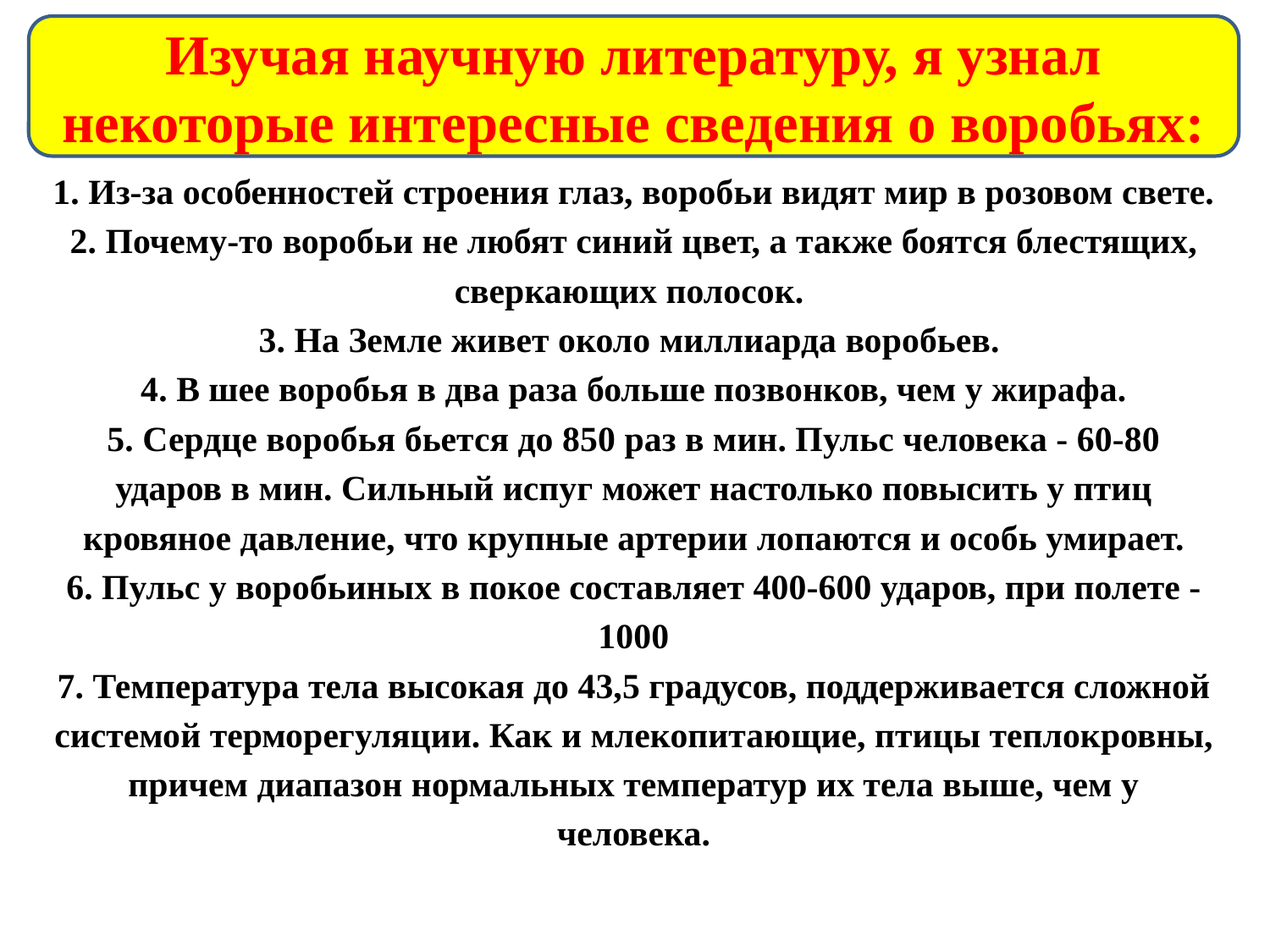

Изучая научную литературу, я узнал некоторые интересные сведения о воробьях:
1. Из-за особенностей строения глаз, воробьи видят мир в розовом свете.
2. Почему-то воробьи не любят синий цвет, а также боятся блестящих,
сверкающих полосок.
3. На Земле живет около миллиарда воробьев.
4. В шее воробья в два раза больше позвонков, чем у жирафа.
5. Сердце воробья бьется до 850 раз в мин. Пульс человека - 60-80
ударов в мин. Сильный испуг может настолько повысить у птиц
кровяное давление, что крупные артерии лопаются и особь умирает.
6. Пульс у воробьиных в покое составляет 400-600 ударов, при полете -
1000
7. Температура тела высокая до 43,5 градусов, поддерживается сложной
системой терморегуляции. Как и млекопитающие, птицы теплокровны,
причем диапазон нормальных температур их тела выше, чем у
человека.